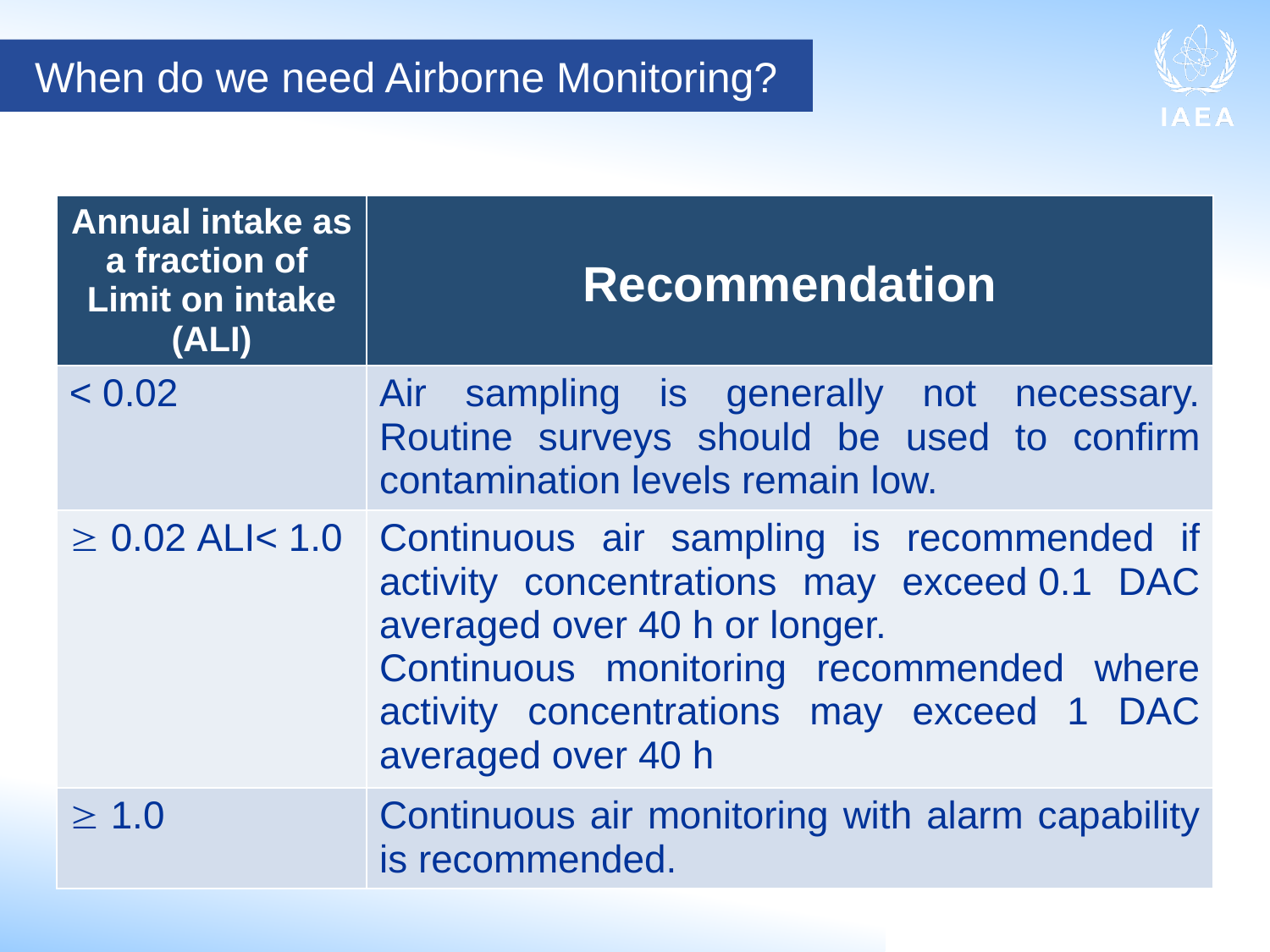

When do we need Airborne Monitoring?
| Annual intake as a fraction of Limit on intake (ALI) | Recommendation |
| --- | --- |
| < 0.02 | Air sampling is generally not necessary. Routine surveys should be used to confirm contamination levels remain low. |
| ≥ 0.02 ALI< 1.0 | Continuous air sampling is recommended if activity concentrations may exceed 0.1 DAC averaged over 40 h or longer. Continuous monitoring recommended where activity concentrations may exceed 1 DAC averaged over 40 h |
| ≥ 1.0 | Continuous air monitoring with alarm capability is recommended. |